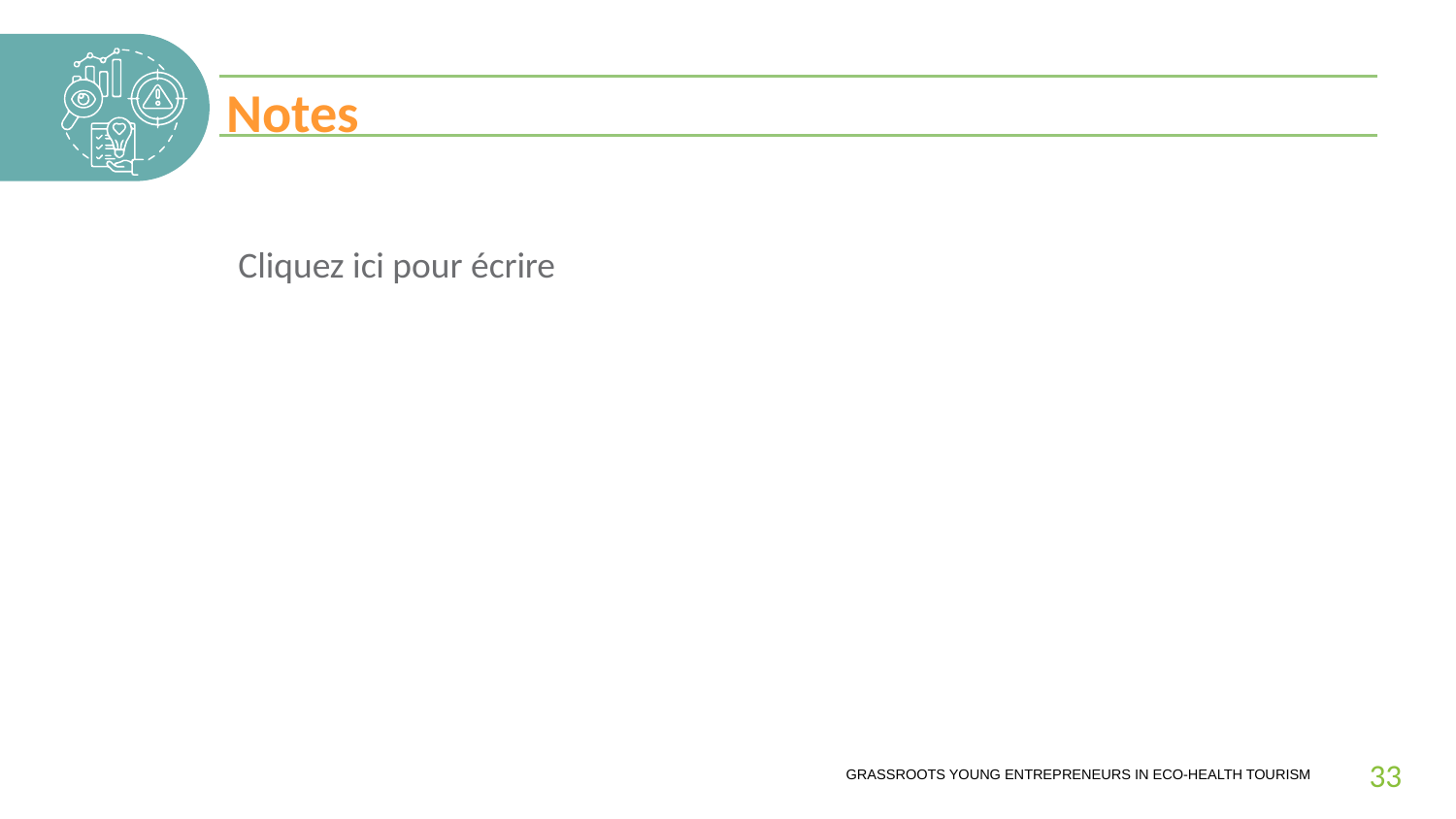

Notes

Cliquez ici pour écrire

33
GRASSROOTS YOUNG ENTREPRENEURS IN ECO-HEALTH TOURISM